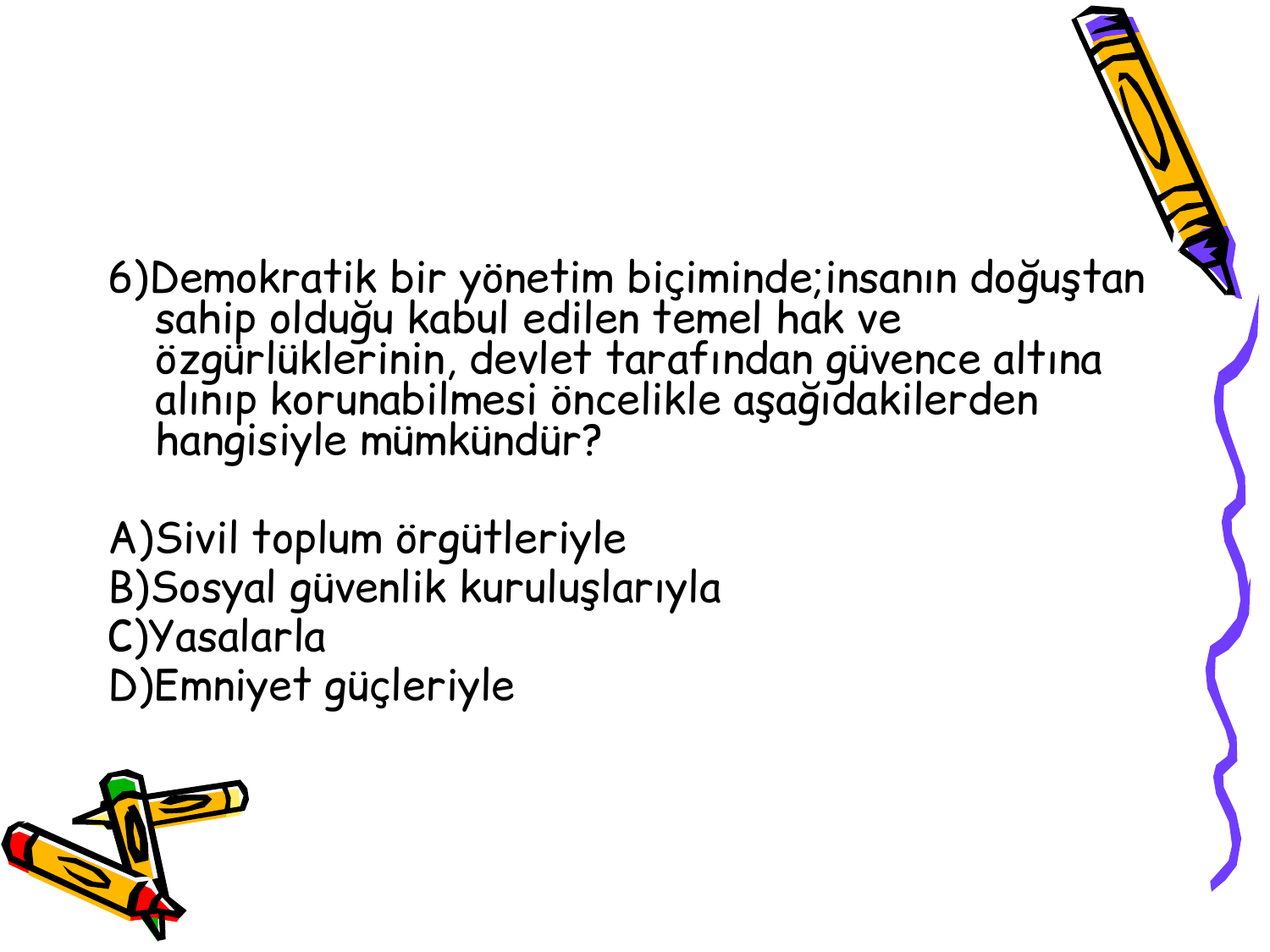

6)Demokratik bir yönetim biçiminde;insanın doğuştan sahip olduğu kabul edilen temel hak ve özgürlüklerinin, devlet tarafından güvence altına alınıp korunabilmesi öncelikle aşağıdakilerden hangisiyle mümkündür?

A)Sivil toplum örgütleriyle
B)Sosyal güvenlik kuruluşlarıyla
C)Yasalarla
D)Emniyet güçleriyle